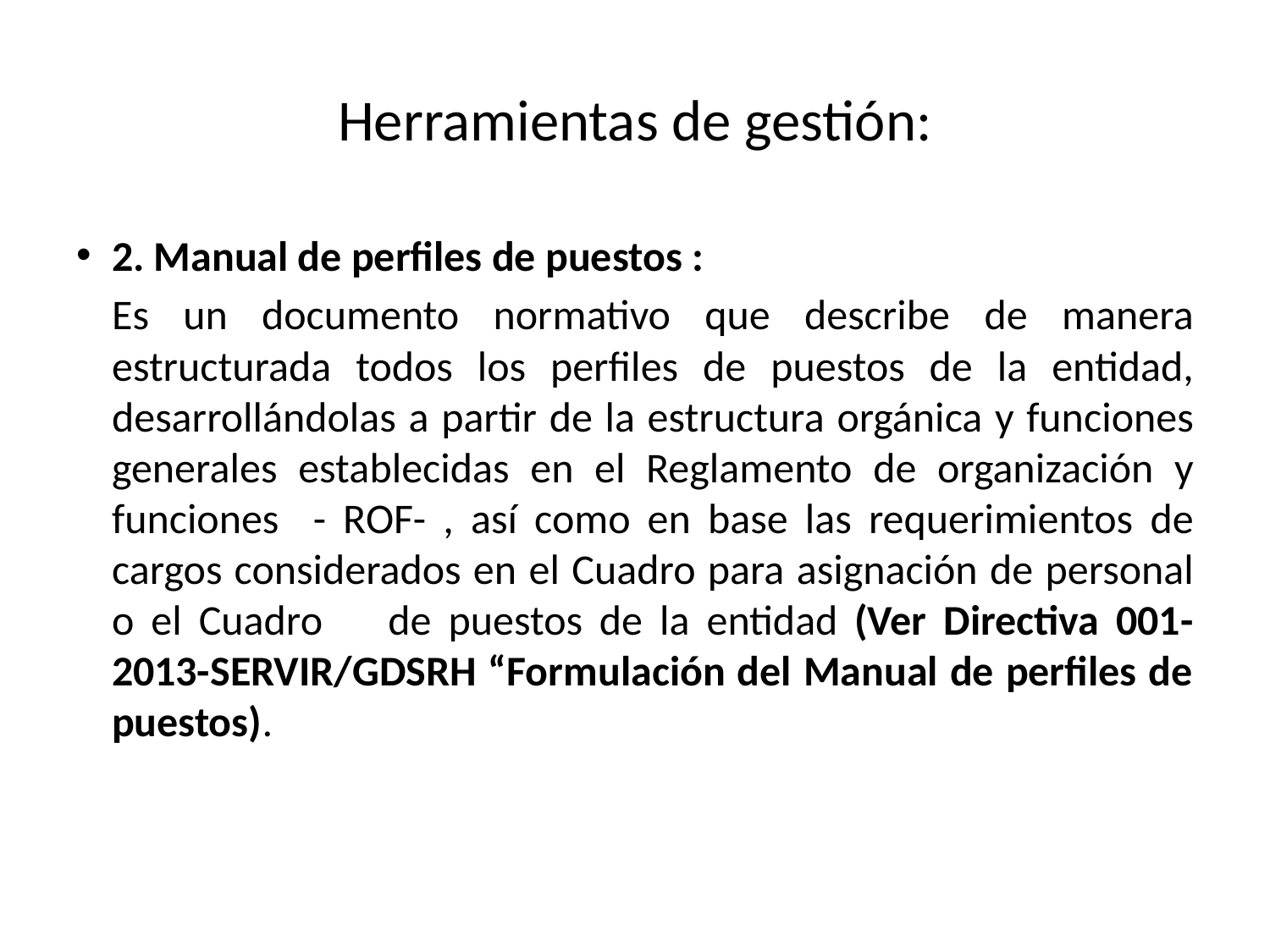

# Herramientas de gestión:
2. Manual de perfiles de puestos :
	Es un documento normativo que describe de manera estructurada todos los perfiles de puestos de la entidad, desarrollándolas a partir de la estructura orgánica y funciones generales establecidas en el Reglamento de organización y funciones  - ROF- , así como en base las requerimientos de cargos considerados en el Cuadro para asignación de personal o el Cuadro 	de puestos de la entidad (Ver Directiva 001-2013-SERVIR/GDSRH “Formulación del Manual de perfiles de puestos).